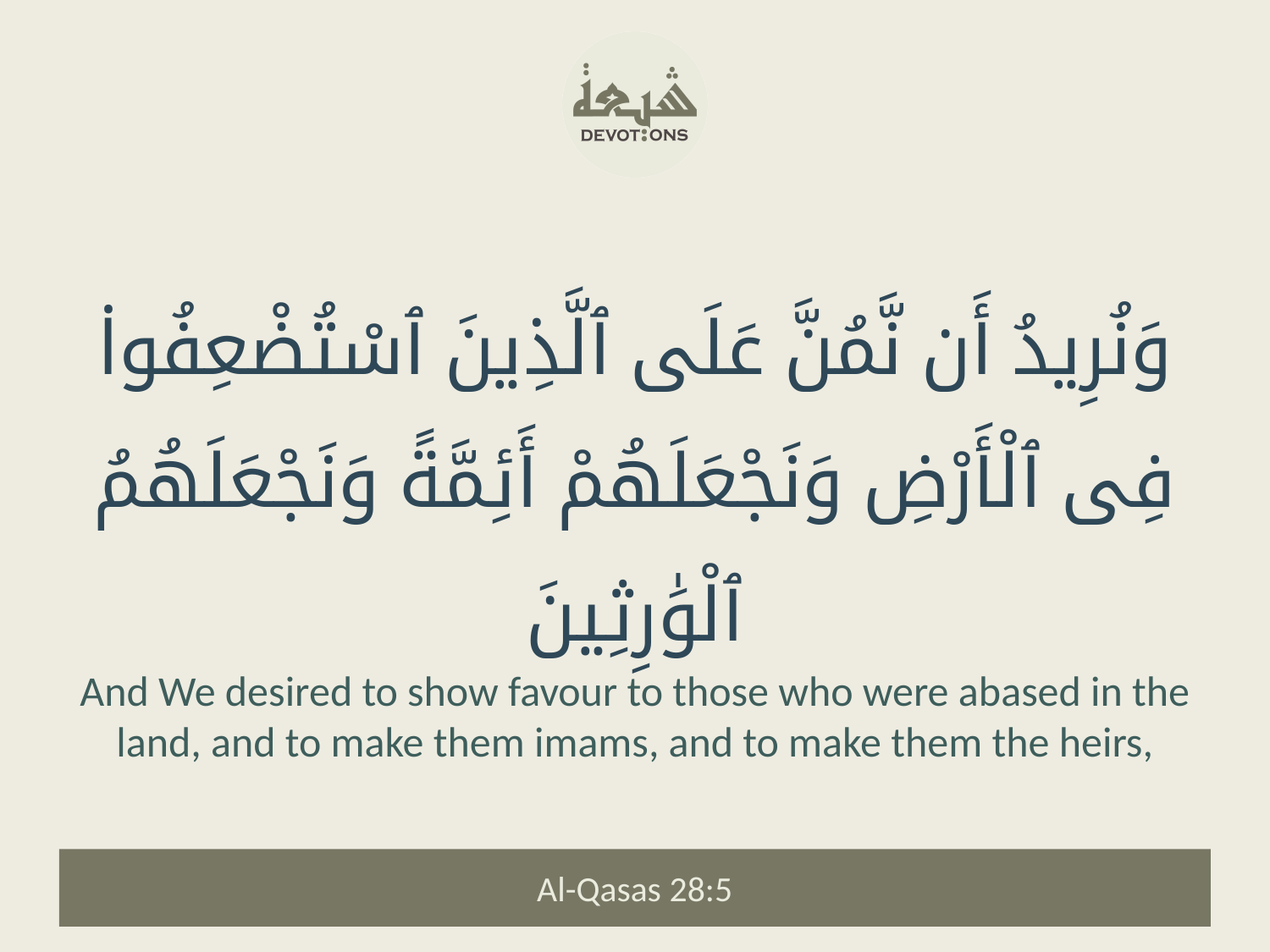

وَنُرِيدُ أَن نَّمُنَّ عَلَى ٱلَّذِينَ ٱسْتُضْعِفُوا۟ فِى ٱلْأَرْضِ وَنَجْعَلَهُمْ أَئِمَّةً وَنَجْعَلَهُمُ ٱلْوَٰرِثِينَ
And We desired to show favour to those who were abased in the land, and to make them imams, and to make them the heirs,
Al-Qasas 28:5